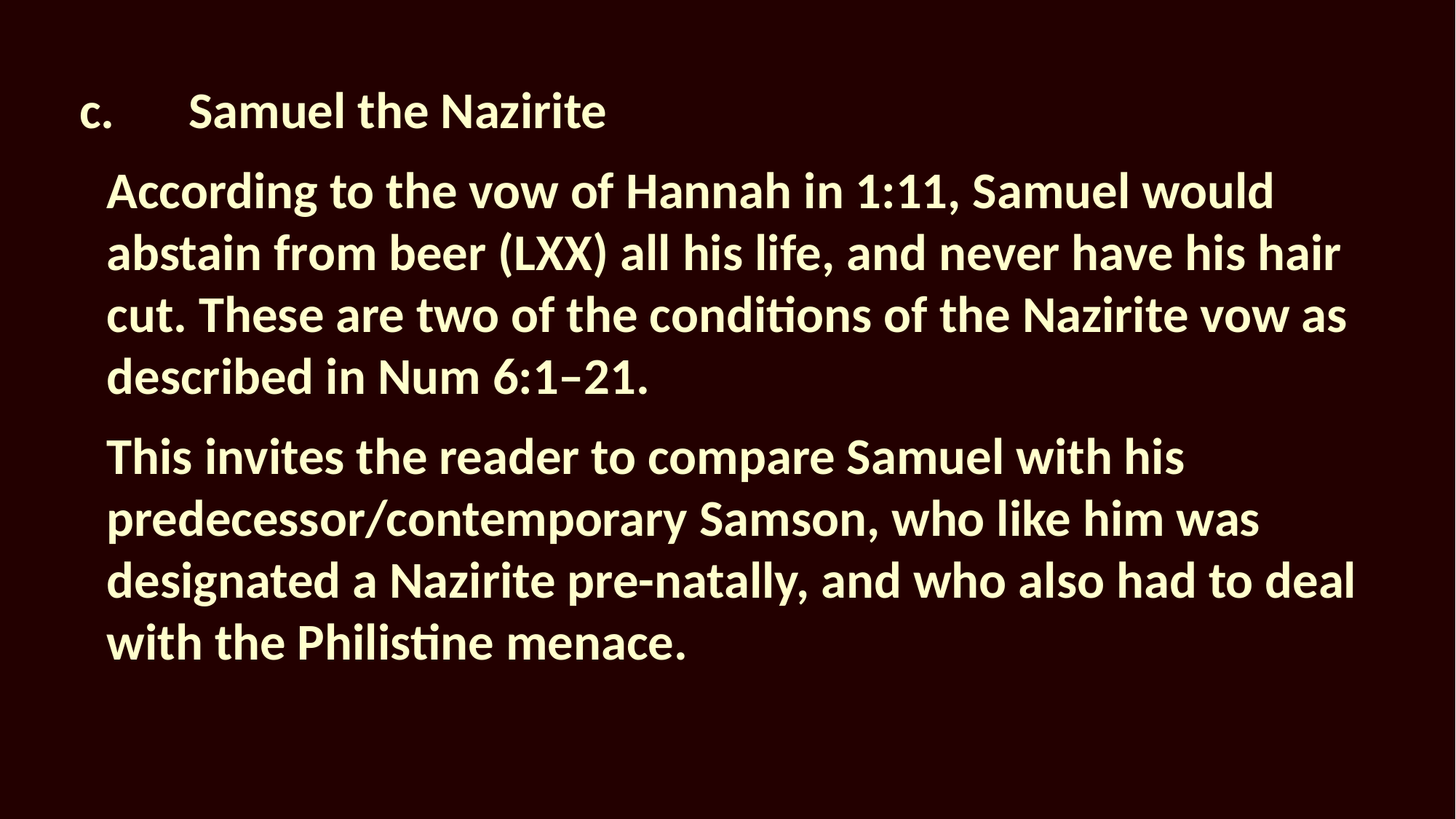

c.	Samuel the Nazirite
According to the vow of Hannah in 1:11, Samuel would abstain from beer (LXX) all his life, and never have his hair cut. These are two of the conditions of the Nazirite vow as described in Num 6:1–21.
This invites the reader to compare Samuel with his predecessor/contemporary Samson, who like him was designated a Nazirite pre-natally, and who also had to deal with the Philistine menace.